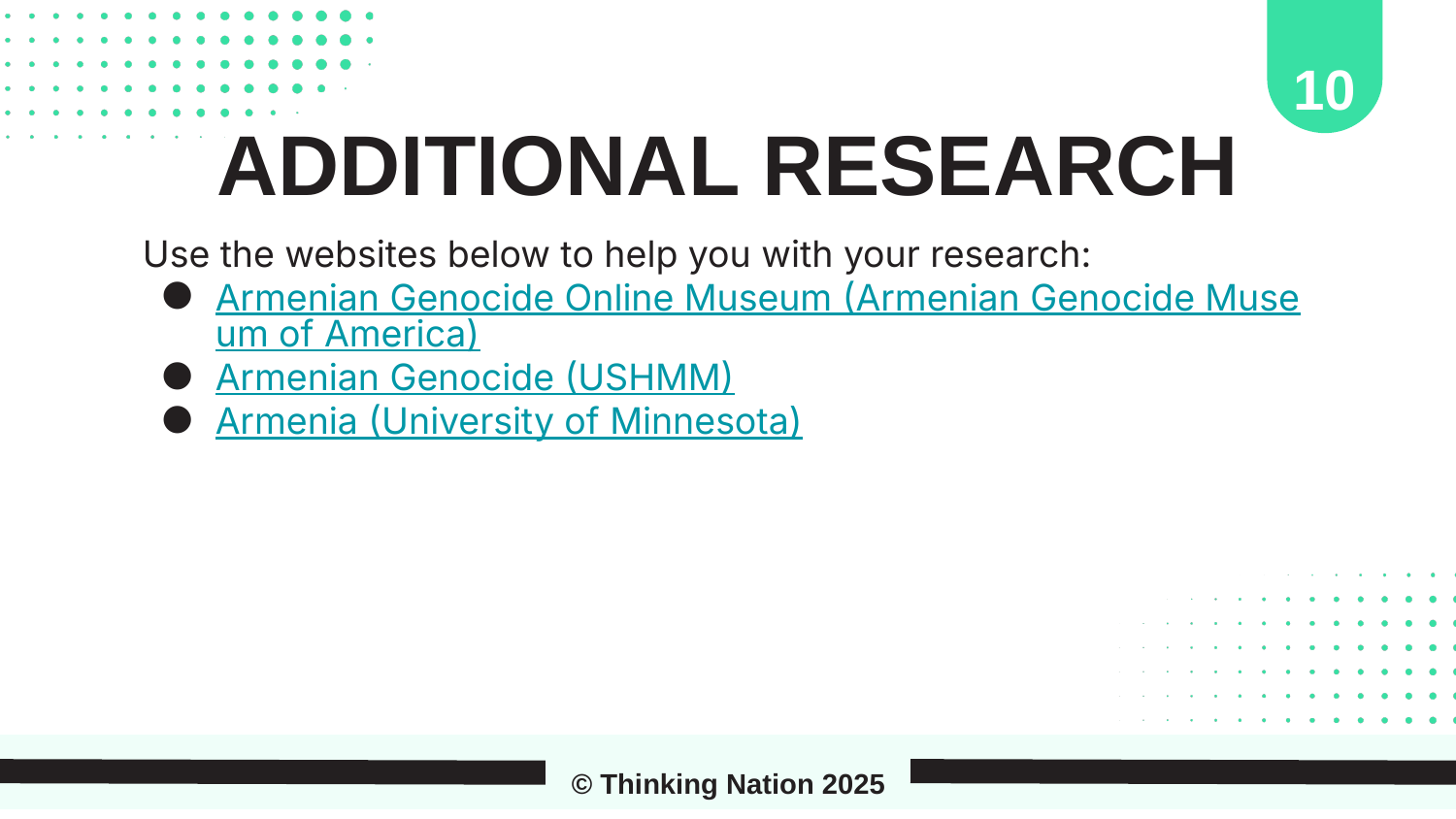

10
ADDITIONAL RESEARCH
Use the websites below to help you with your research:
Armenian Genocide Online Museum (Armenian Genocide Museum of America)
Armenian Genocide (USHMM)
Armenia (University of Minnesota)

© Thinking Nation 2025